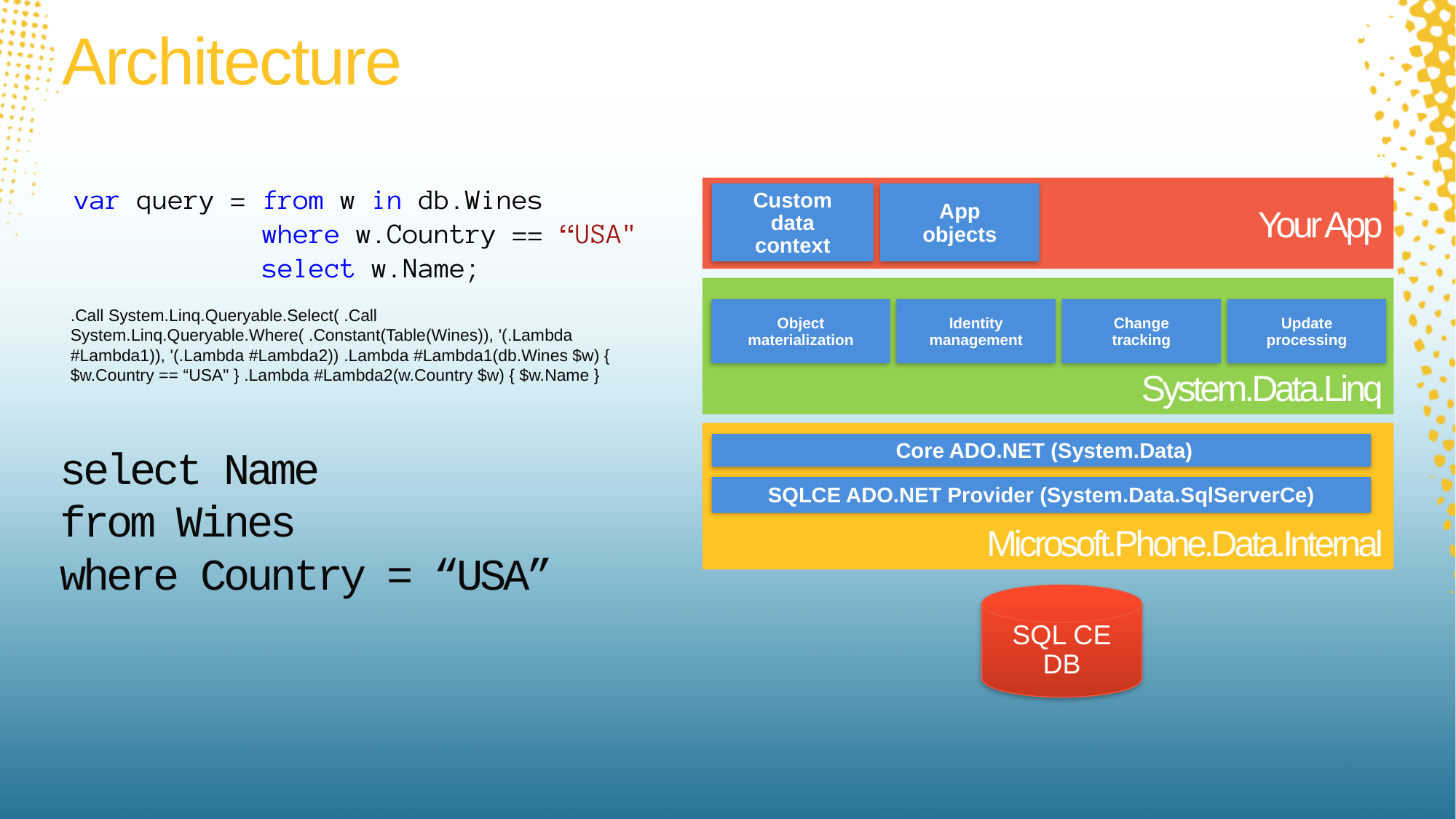

# Architecture
var query = from w in db.Wines
            where w.Country == “USA"
            select w.Name;
Your App
Custom data context
App objects
System.Data.Linq
Object materialization
Identity management
Change tracking
Update processing
.Call System.Linq.Queryable.Select( .Call System.Linq.Queryable.Where( .Constant(Table(Wines)), '(.Lambda #Lambda1)), '(.Lambda #Lambda2)) .Lambda #Lambda1(db.Wines $w) { $w.Country == “USA" } .Lambda #Lambda2(w.Country $w) { $w.Name }
Microsoft.Phone.Data.Internal
 Core ADO.NET (System.Data)
SQLCE ADO.NET Provider (System.Data.SqlServerCe)
select Name
from Wines
where Country = “USA”
SQL CE DB